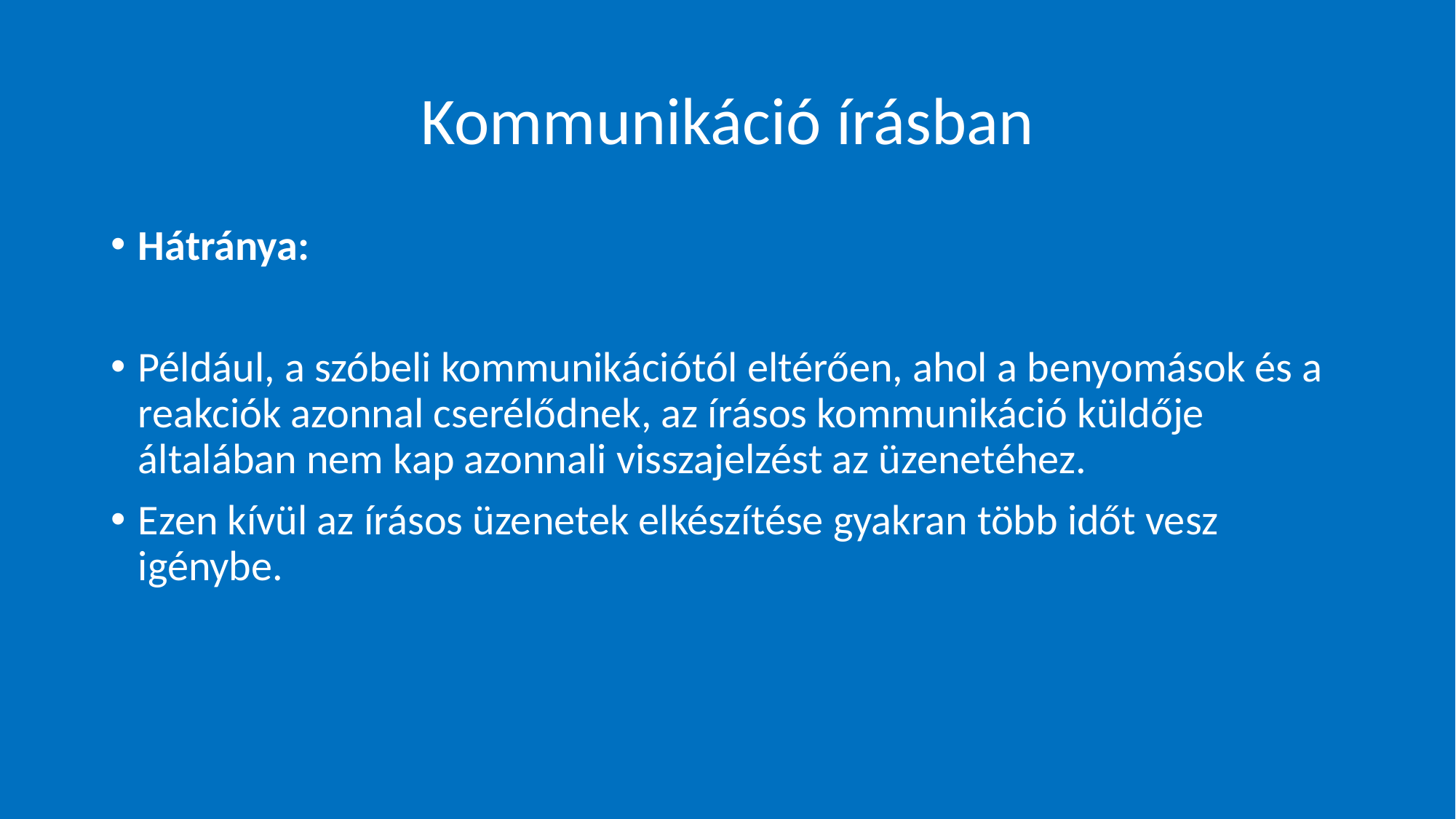

# Kommunikáció írásban
Hátránya:

Például, a szóbeli kommunikációtól eltérően, ahol a benyomások és a reakciók azonnal cserélődnek, az írásos kommunikáció küldője általában nem kap azonnali visszajelzést az üzenetéhez.
Ezen kívül az írásos üzenetek elkészítése gyakran több időt vesz igénybe.